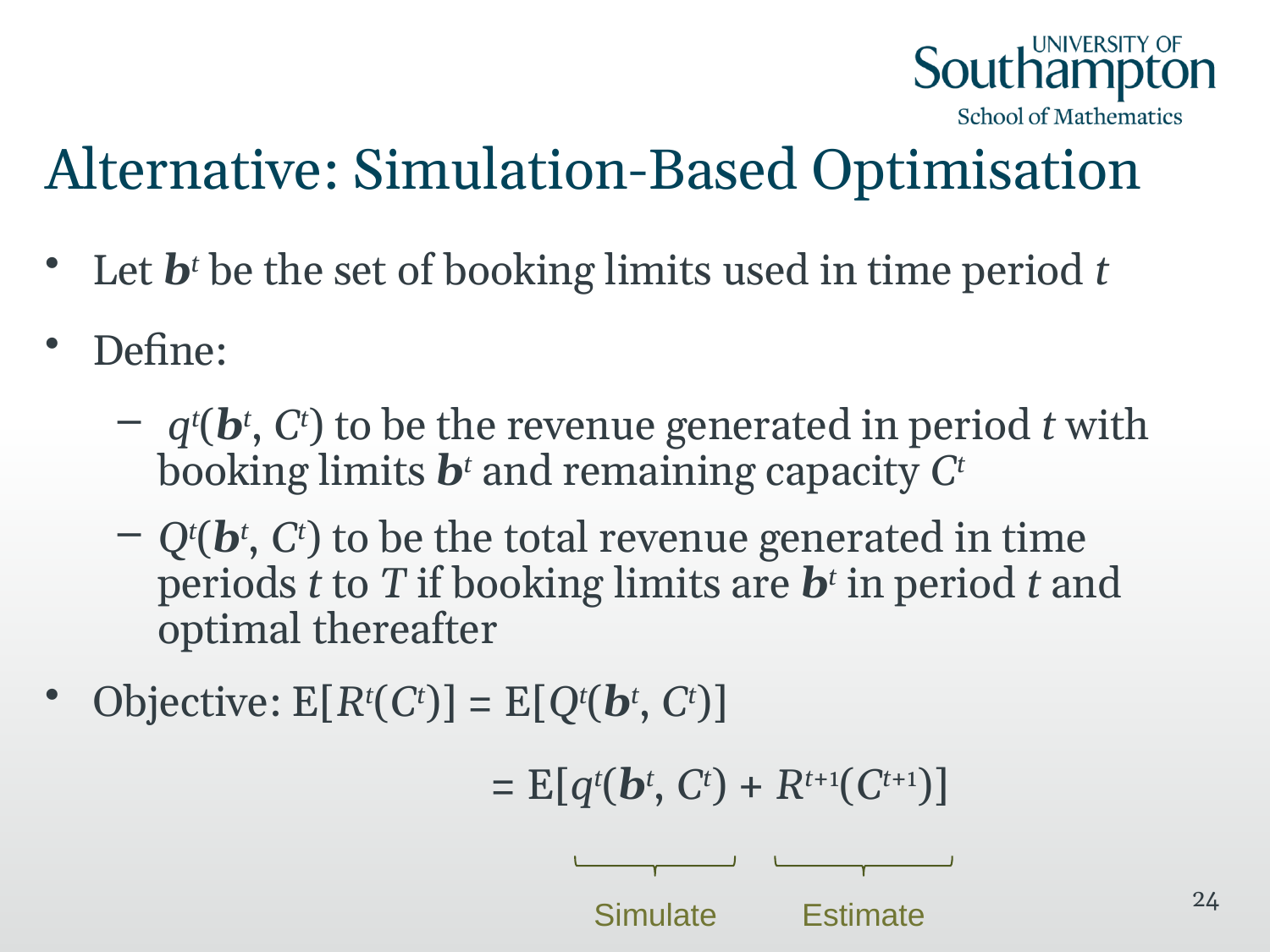

# Alternative: Simulation-Based Optimisation
Let bt be the set of booking limits used in time period t
Define:
 qt(bt, Ct) to be the revenue generated in period t with booking limits bt and remaining capacity Ct
Qt(bt, Ct) to be the total revenue generated in time periods t to T if booking limits are bt in period t and optimal thereafter
Objective: E[Rt(Ct)] = E[Qt(bt, Ct)]
= E[qt(bt, Ct) + Rt+1(Ct+1)]

24
Simulate
Estimate